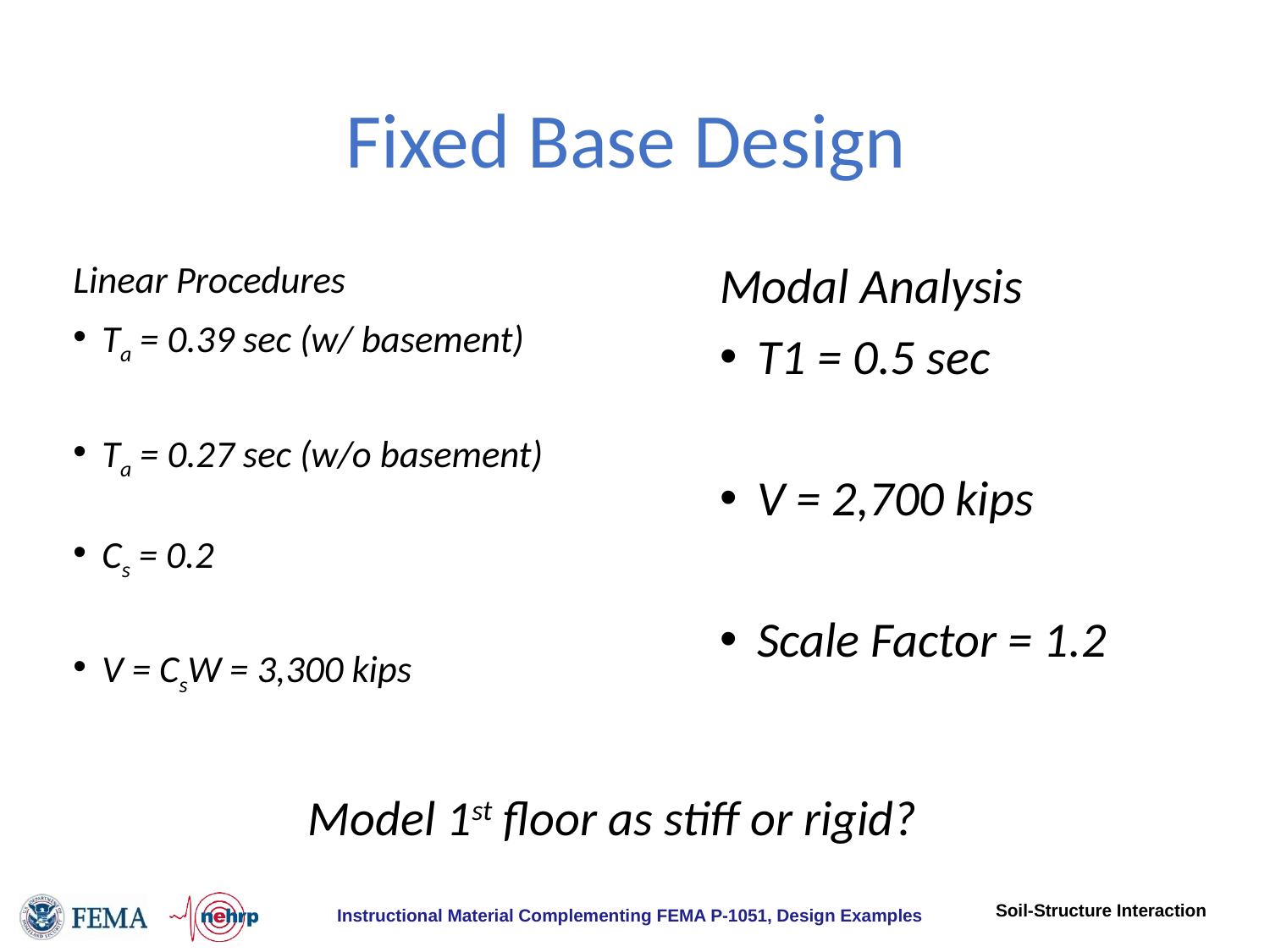

# Fixed Base Design
Linear Procedures
Ta = 0.39 sec (w/ basement)

Ta = 0.27 sec (w/o basement)
Cs = 0.2

V = CsW = 3,300 kips

Modal Analysis
T1 = 0.5 sec

V = 2,700 kips

Scale Factor = 1.2
Model 1st floor as stiff or rigid?
Soil-Structure Interaction